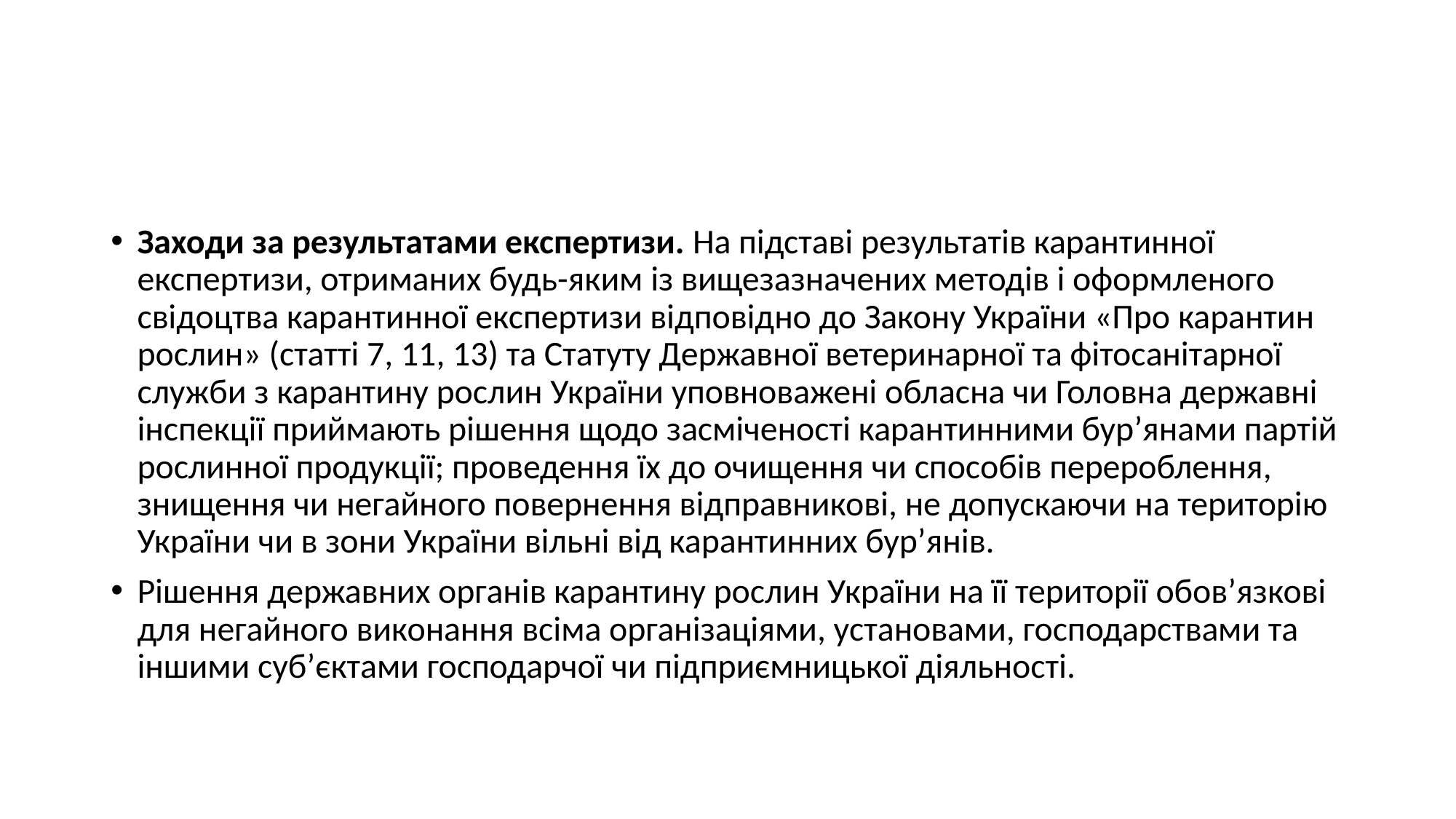

#
Заходи за результатами експертизи. На підставі результатів карантинної експертизи, отриманих будь-яким із вищезазначених методів і оформленого свідоцтва карантинної експертизи відповідно до Закону України «Про карантин рослин» (статті 7, 11, 13) та Статуту Державної ветеринарної та фітосанітарної служби з карантину рослин України уповноважені обласна чи Головна державні інспекції приймають рішення щодо засміченості карантинними бур’янами партій рослинної продукції; проведення їх до очищення чи способів перероблення, знищення чи негайного повернення відправникові, не допускаючи на територію України чи в зони України вільні від карантинних бур’янів.
Рішення державних органів карантину рослин України на її території обов’язкові для негайного виконання всіма організаціями, установами, господарствами та іншими суб’єктами господарчої чи підприємницької діяльності.